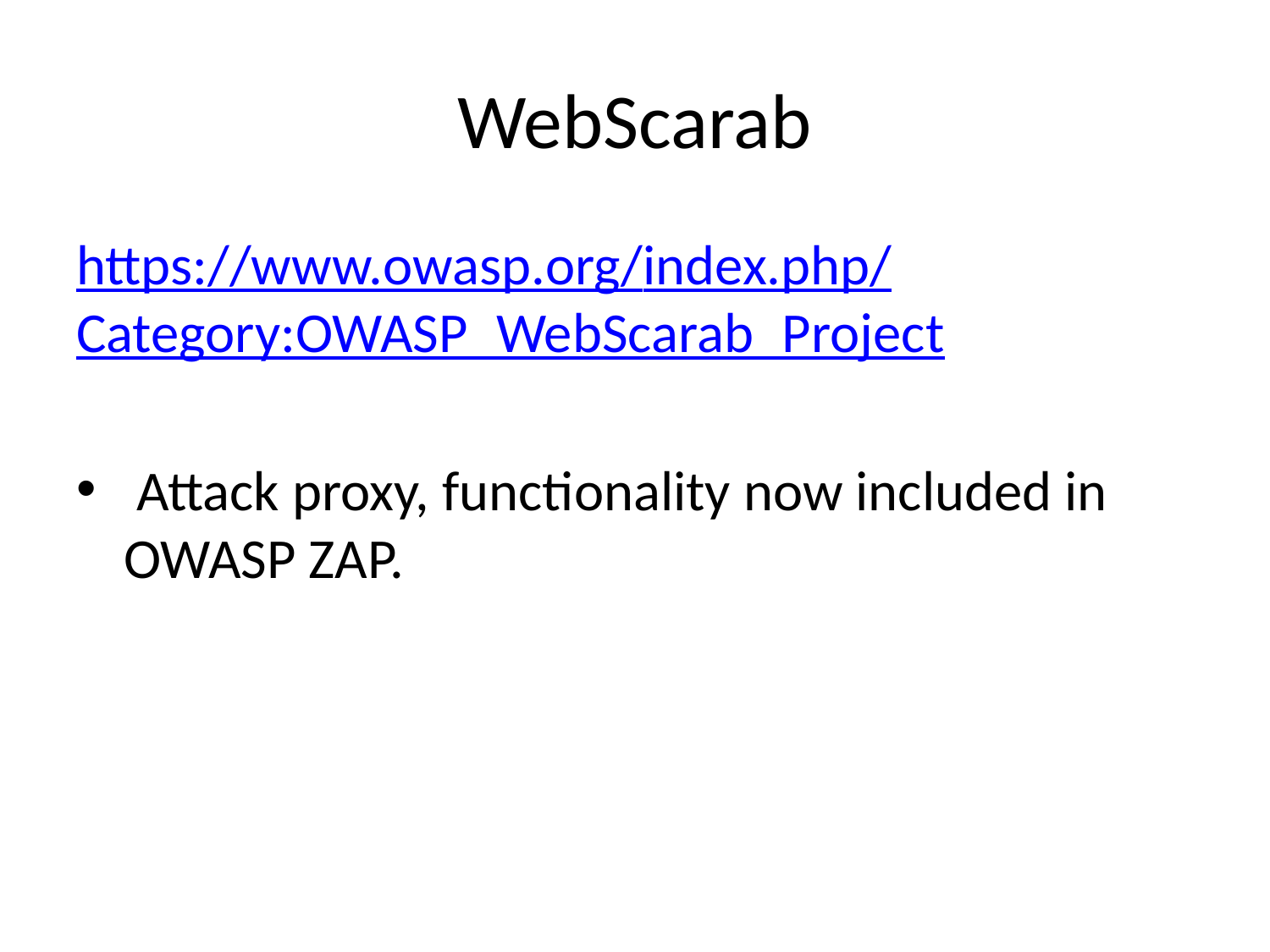

# WebScarab
https://www.owasp.org/index.php/Category:OWASP_WebScarab_Project

 Attack proxy, functionality now included in OWASP ZAP.